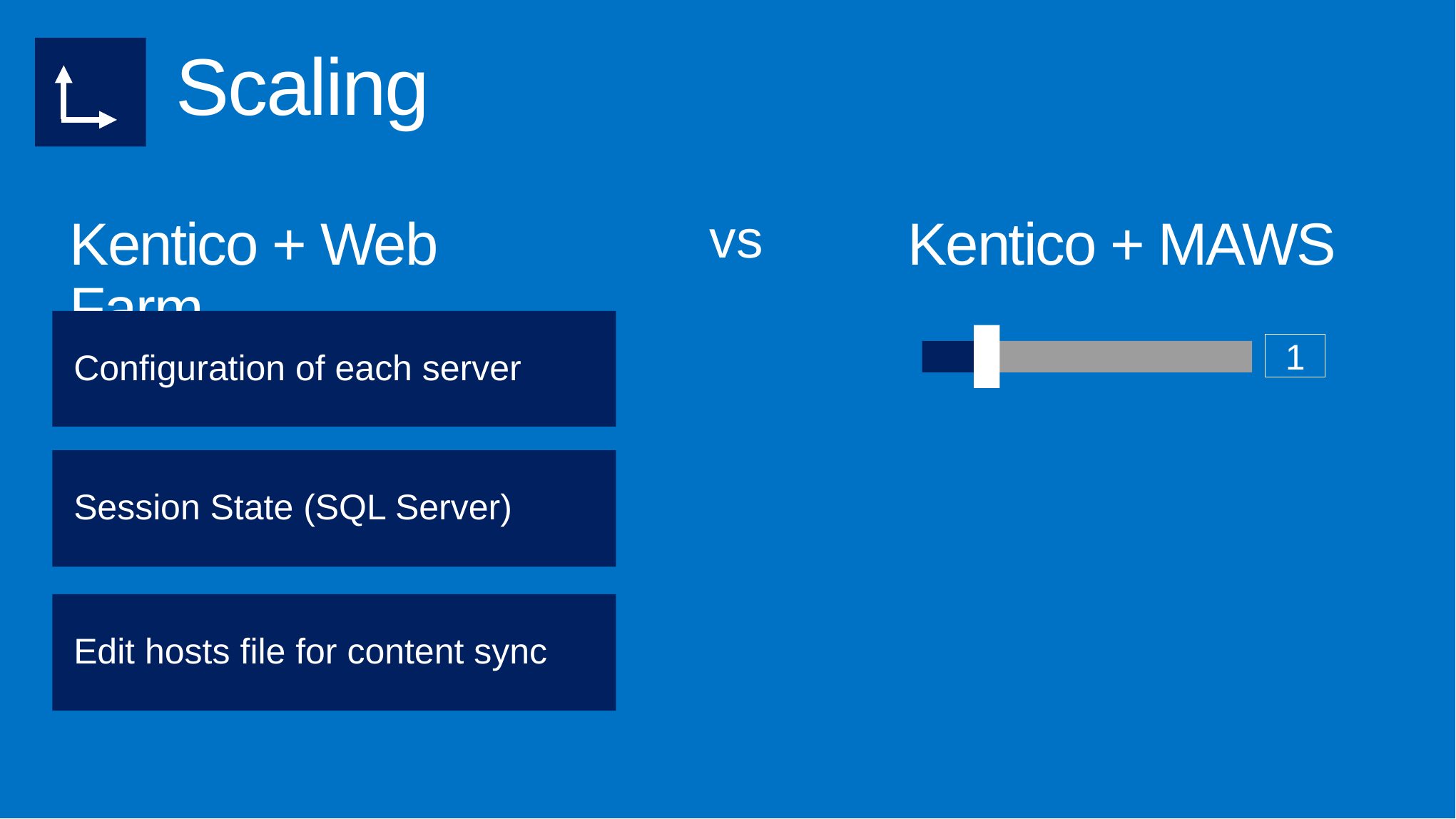

Scaling
vs
Kentico + Web Farm
Kentico + MAWS
Configuration of each server

1

Session State (SQL Server)
Edit hosts file for content sync